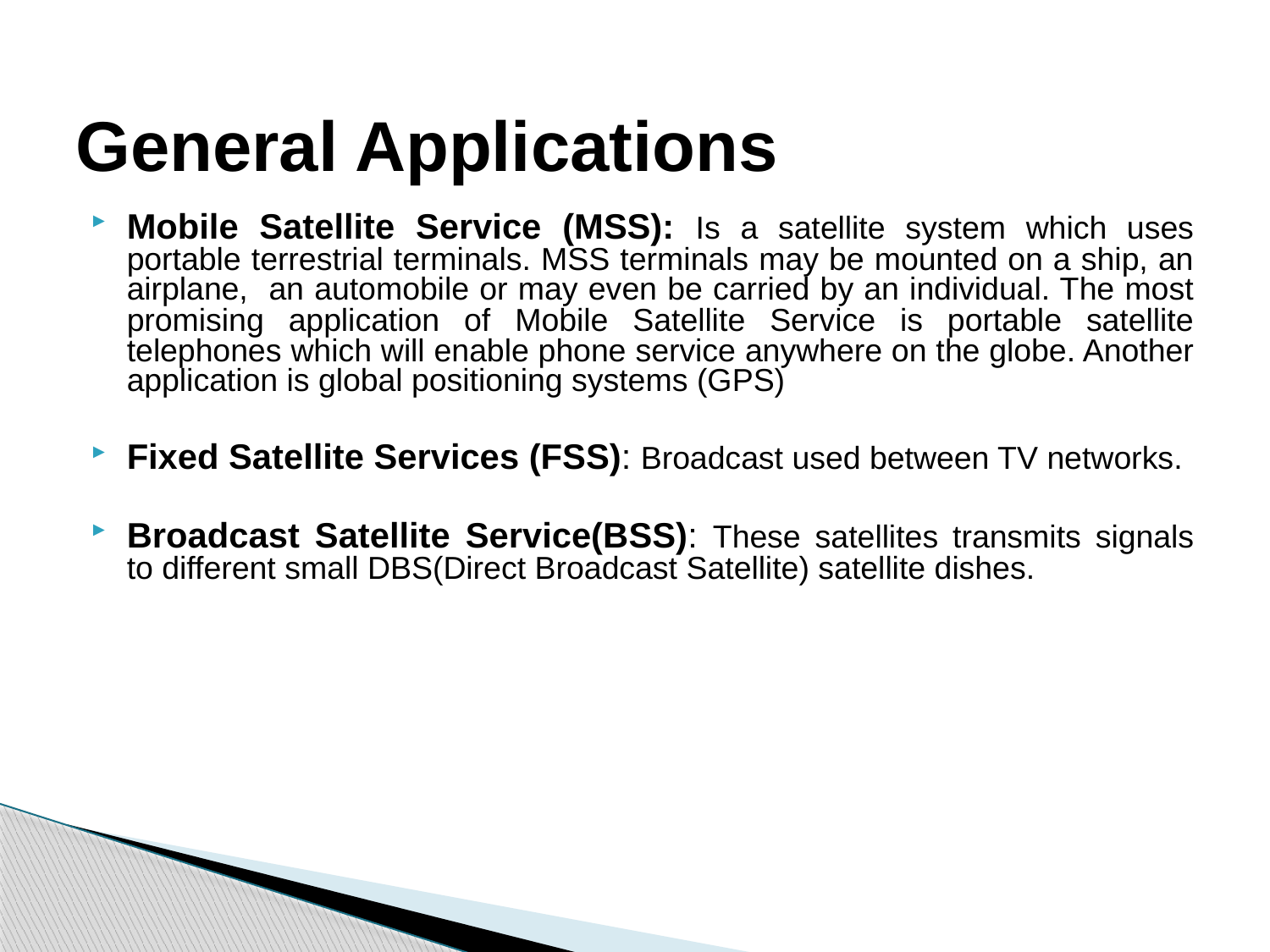

# General Applications
Mobile Satellite Service (MSS): Is a satellite system which uses portable terrestrial terminals. MSS terminals may be mounted on a ship, an airplane,  an automobile or may even be carried by an individual. The most promising application of Mobile Satellite Service is portable satellite telephones which will enable phone service anywhere on the globe. Another application is global positioning systems (GPS)

Fixed Satellite Services (FSS): Broadcast used between TV networks.

Broadcast Satellite Service(BSS): These satellites transmits signals to different small DBS(Direct Broadcast Satellite) satellite dishes.